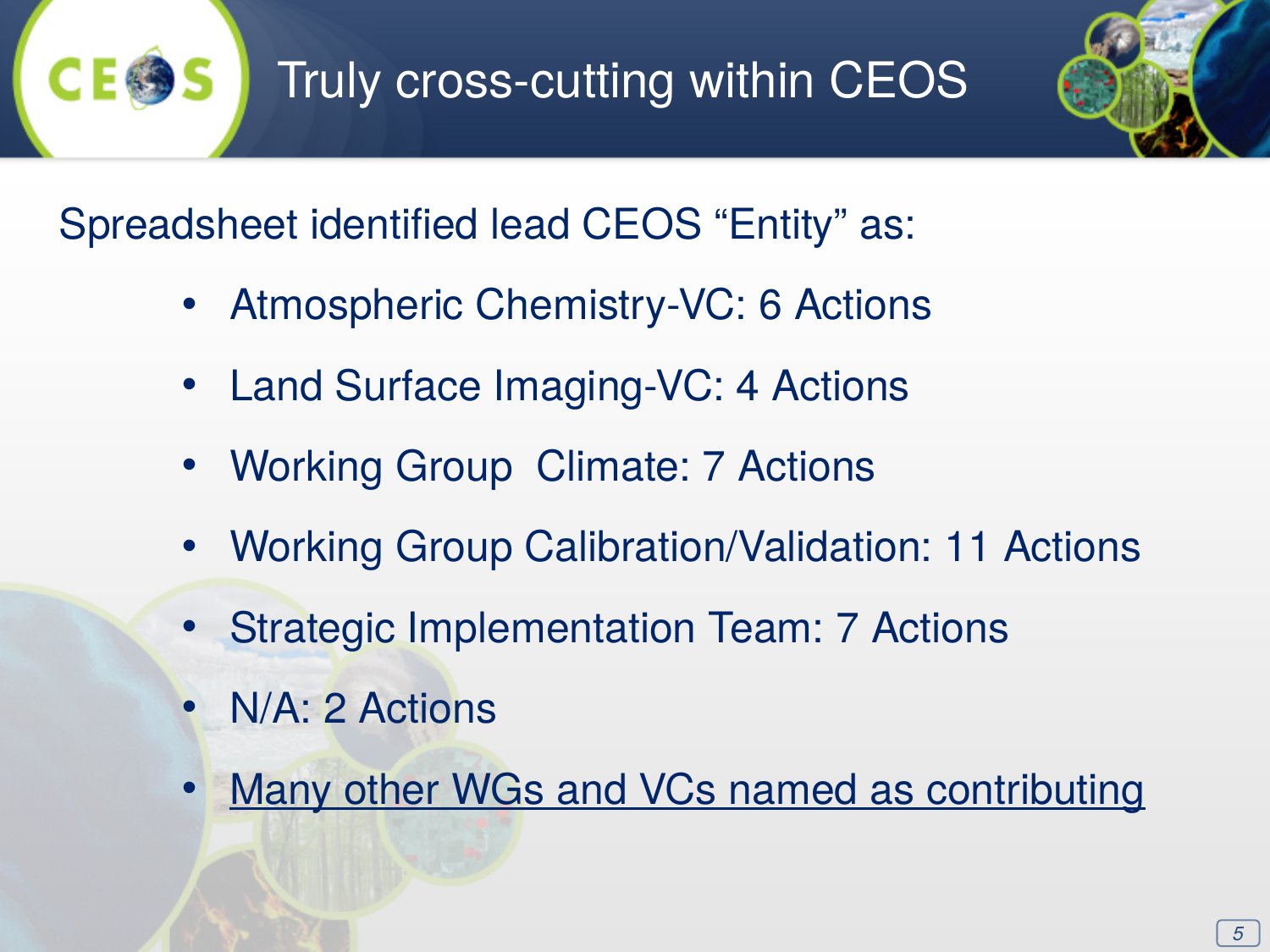

Truly cross-cutting within CEOS
Spreadsheet identified lead CEOS “Entity” as:
Atmospheric Chemistry-VC: 6 Actions
Land Surface Imaging-VC: 4 Actions
Working Group  Climate: 7 Actions
Working Group Calibration/Validation: 11 Actions
Strategic Implementation Team: 7 Actions
N/A: 2 Actions
Many other WGs and VCs named as contributing

5